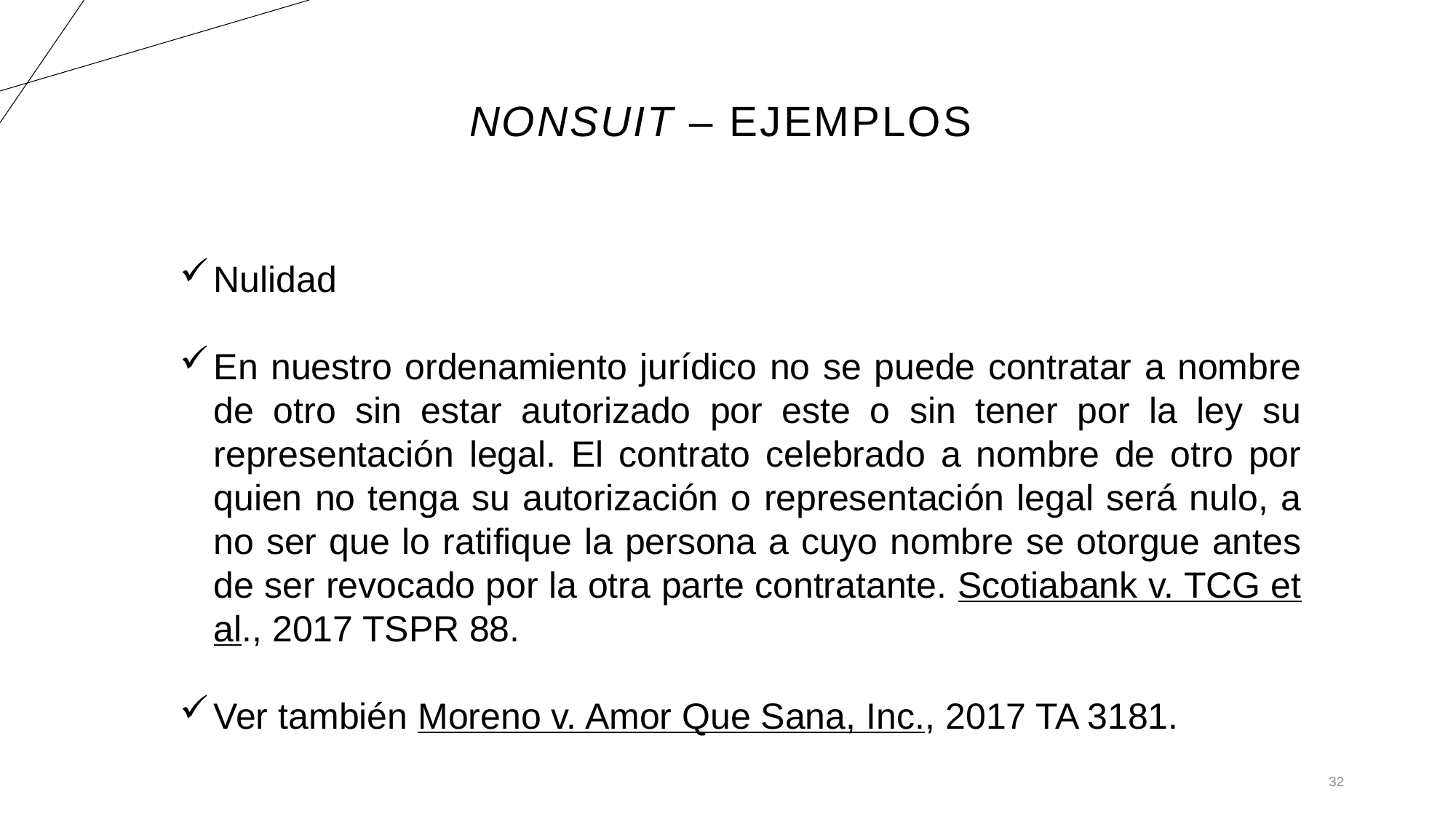

# Nonsuit – ejemplos
Nulidad

En nuestro ordenamiento jurídico no se puede contratar a nombre de otro sin estar autorizado por este o sin tener por la ley su representación legal. El contrato celebrado a nombre de otro por quien no tenga su autorización o representación legal será nulo, a no ser que lo ratifique la persona a cuyo nombre se otorgue antes de ser revocado por la otra parte contratante. Scotiabank v. TCG et al., 2017 TSPR 88.

Ver también Moreno v. Amor Que Sana, Inc., 2017 TA 3181.

32